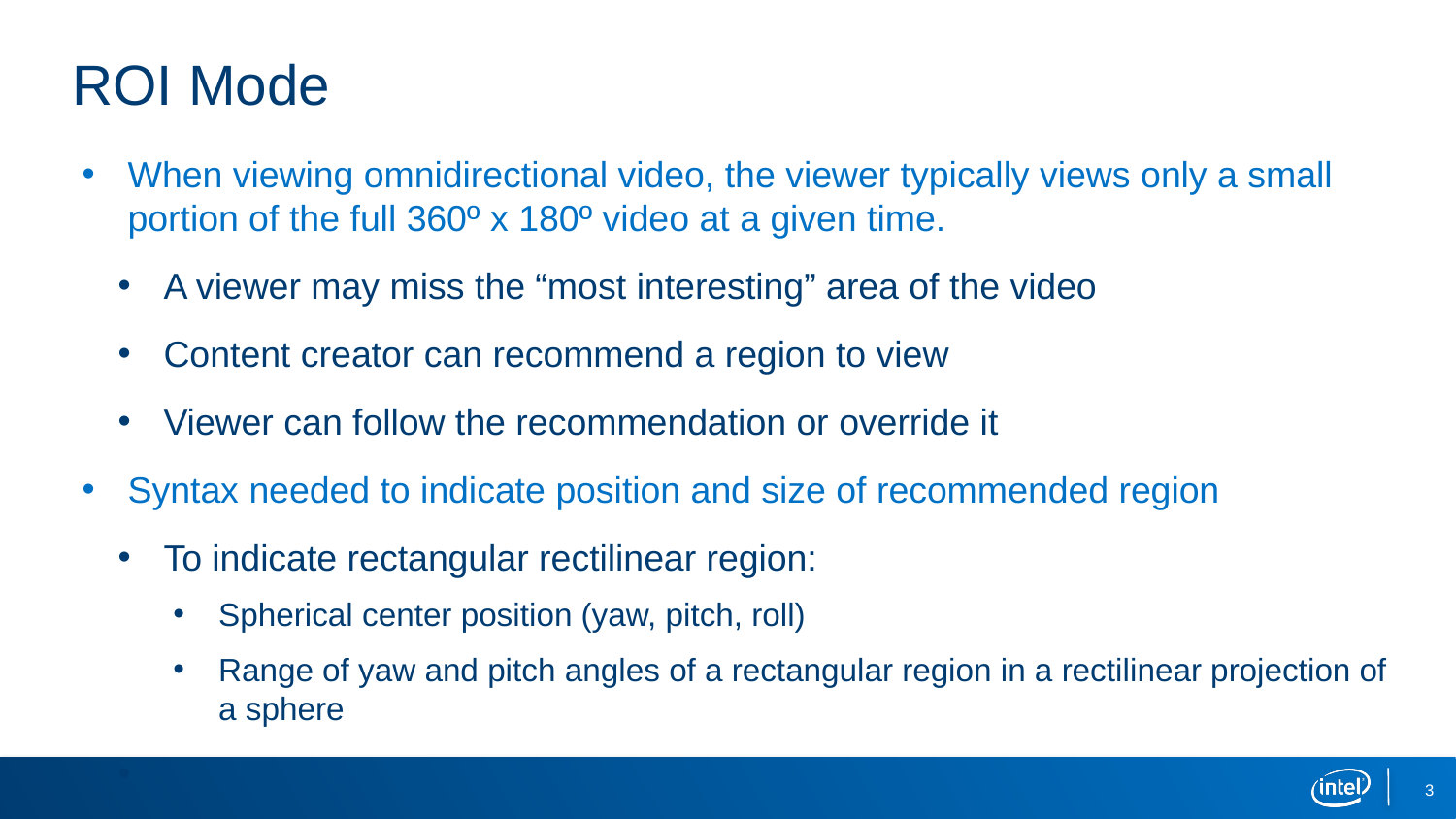

# ROI Mode
When viewing omnidirectional video, the viewer typically views only a small portion of the full 360º x 180º video at a given time.
A viewer may miss the “most interesting” area of the video
Content creator can recommend a region to view
Viewer can follow the recommendation or override it
Syntax needed to indicate position and size of recommended region
To indicate rectangular rectilinear region:
Spherical center position (yaw, pitch, roll)
Range of yaw and pitch angles of a rectangular region in a rectilinear projection of a sphere

3